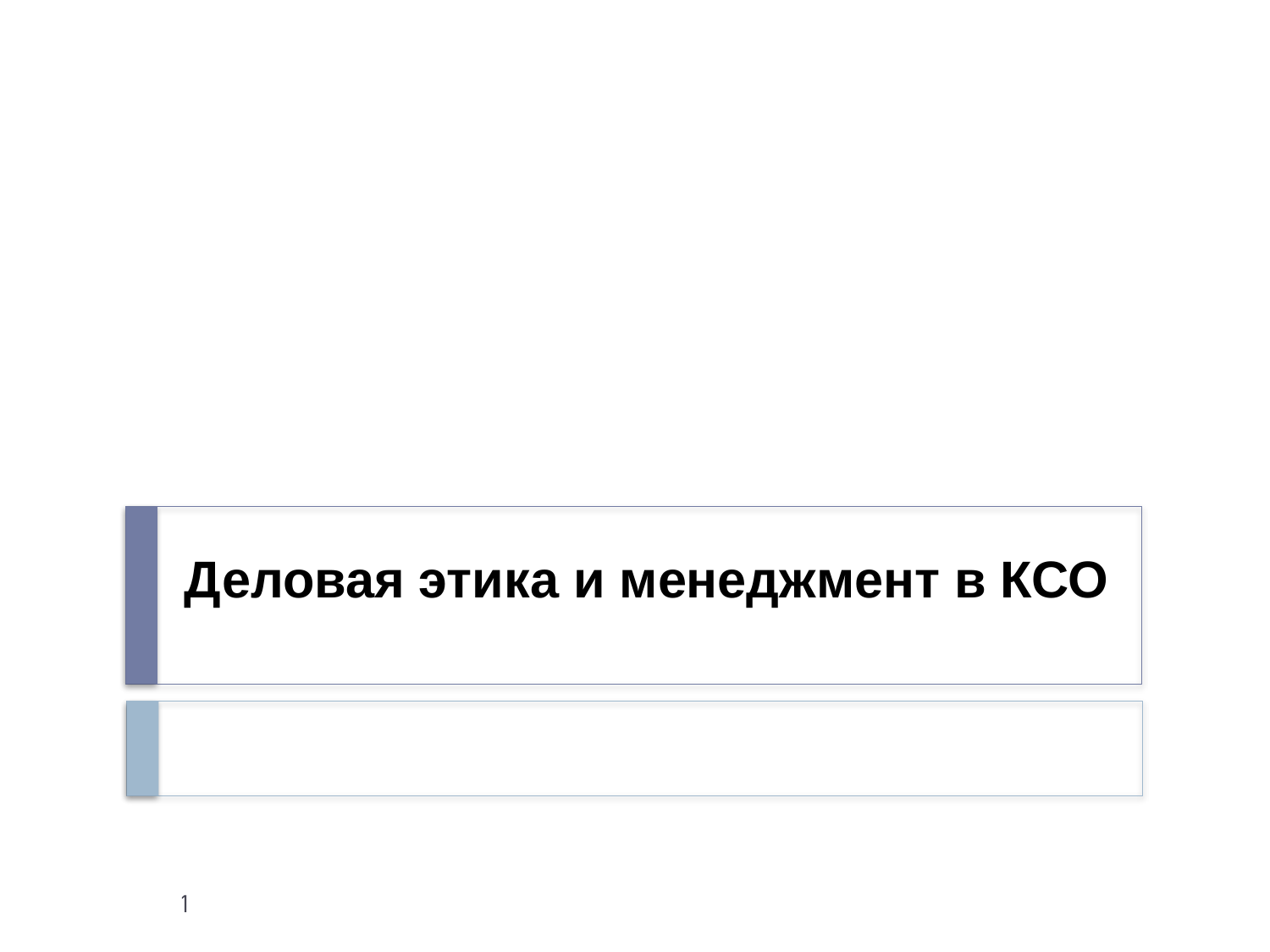

# Деловая этика и менеджмент в КСО

1